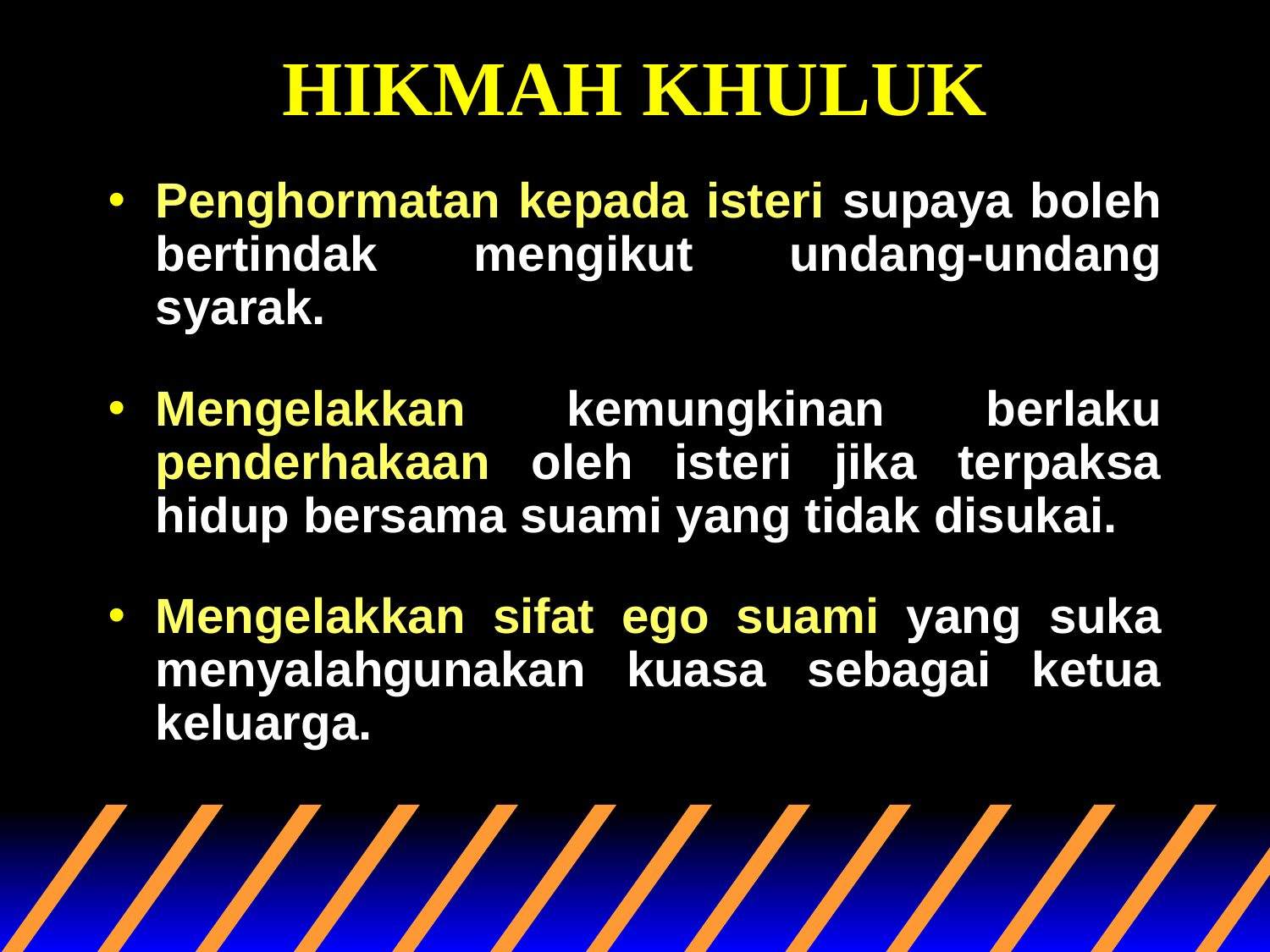

# HIKMAH KHULUK
Penghormatan kepada isteri supaya boleh bertindak mengikut undang-undang syarak.

Mengelakkan kemungkinan berlaku penderhakaan oleh isteri jika terpaksa hidup bersama suami yang tidak disukai.

Mengelakkan sifat ego suami yang suka menyalahgunakan kuasa sebagai ketua keluarga.